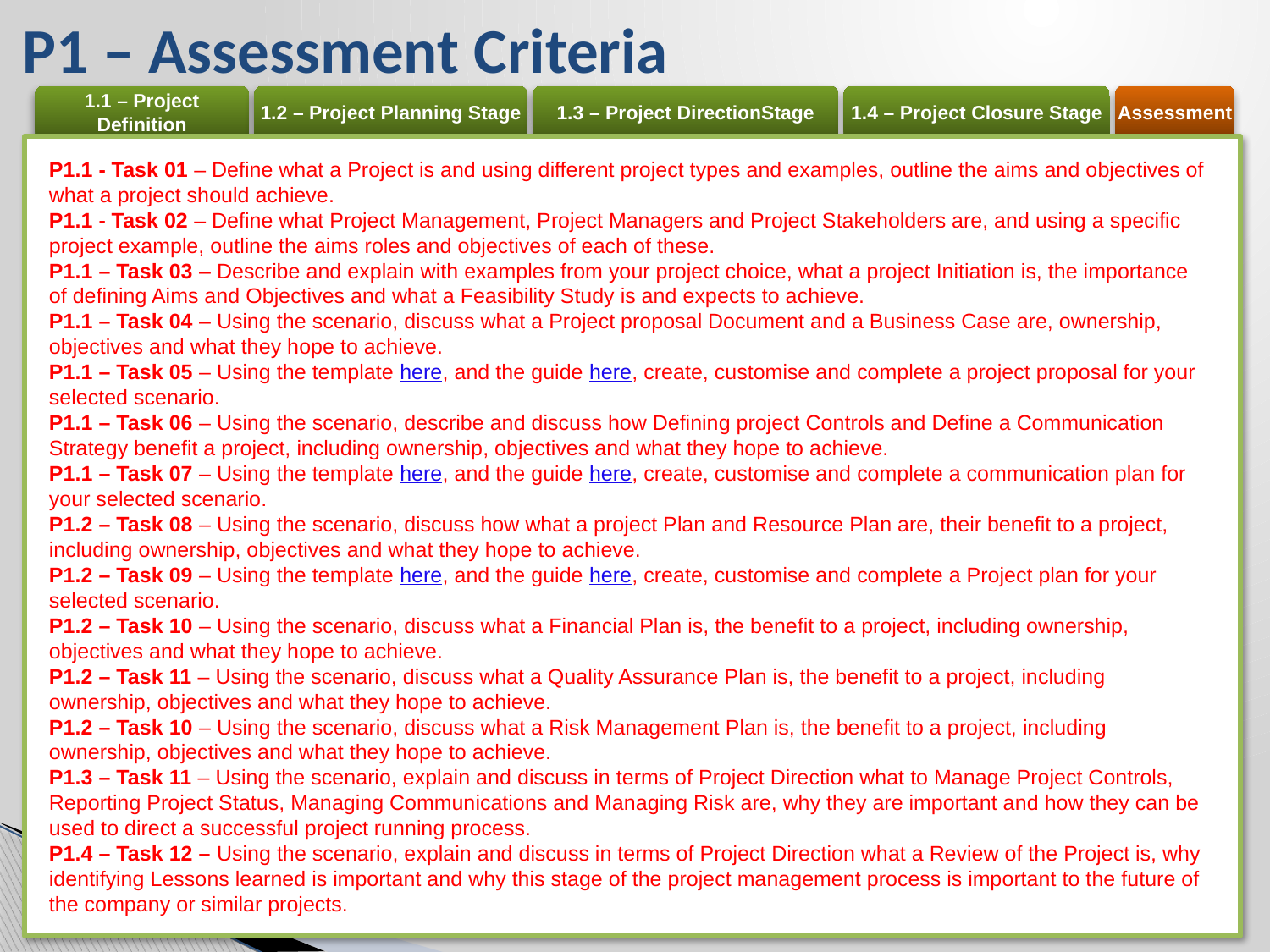

# P1 – Assessment Criteria
P1.1 - Task 01 – Define what a Project is and using different project types and examples, outline the aims and objectives of what a project should achieve.
P1.1 - Task 02 – Define what Project Management, Project Managers and Project Stakeholders are, and using a specific project example, outline the aims roles and objectives of each of these.
P1.1 – Task 03 – Describe and explain with examples from your project choice, what a project Initiation is, the importance of defining Aims and Objectives and what a Feasibility Study is and expects to achieve.
P1.1 – Task 04 – Using the scenario, discuss what a Project proposal Document and a Business Case are, ownership, objectives and what they hope to achieve.
P1.1 – Task 05 – Using the template here, and the guide here, create, customise and complete a project proposal for your selected scenario.
P1.1 – Task 06 – Using the scenario, describe and discuss how Defining project Controls and Define a Communication Strategy benefit a project, including ownership, objectives and what they hope to achieve.
P1.1 – Task 07 – Using the template here, and the guide here, create, customise and complete a communication plan for your selected scenario.
P1.2 – Task 08 – Using the scenario, discuss how what a project Plan and Resource Plan are, their benefit to a project, including ownership, objectives and what they hope to achieve.
P1.2 – Task 09 – Using the template here, and the guide here, create, customise and complete a Project plan for your selected scenario.
P1.2 – Task 10 – Using the scenario, discuss what a Financial Plan is, the benefit to a project, including ownership, objectives and what they hope to achieve.
P1.2 – Task 11 – Using the scenario, discuss what a Quality Assurance Plan is, the benefit to a project, including ownership, objectives and what they hope to achieve.
P1.2 – Task 10 – Using the scenario, discuss what a Risk Management Plan is, the benefit to a project, including ownership, objectives and what they hope to achieve.
P1.3 – Task 11 – Using the scenario, explain and discuss in terms of Project Direction what to Manage Project Controls, Reporting Project Status, Managing Communications and Managing Risk are, why they are important and how they can be used to direct a successful project running process.
P1.4 – Task 12 – Using the scenario, explain and discuss in terms of Project Direction what a Review of the Project is, why identifying Lessons learned is important and why this stage of the project management process is important to the future of the company or similar projects.